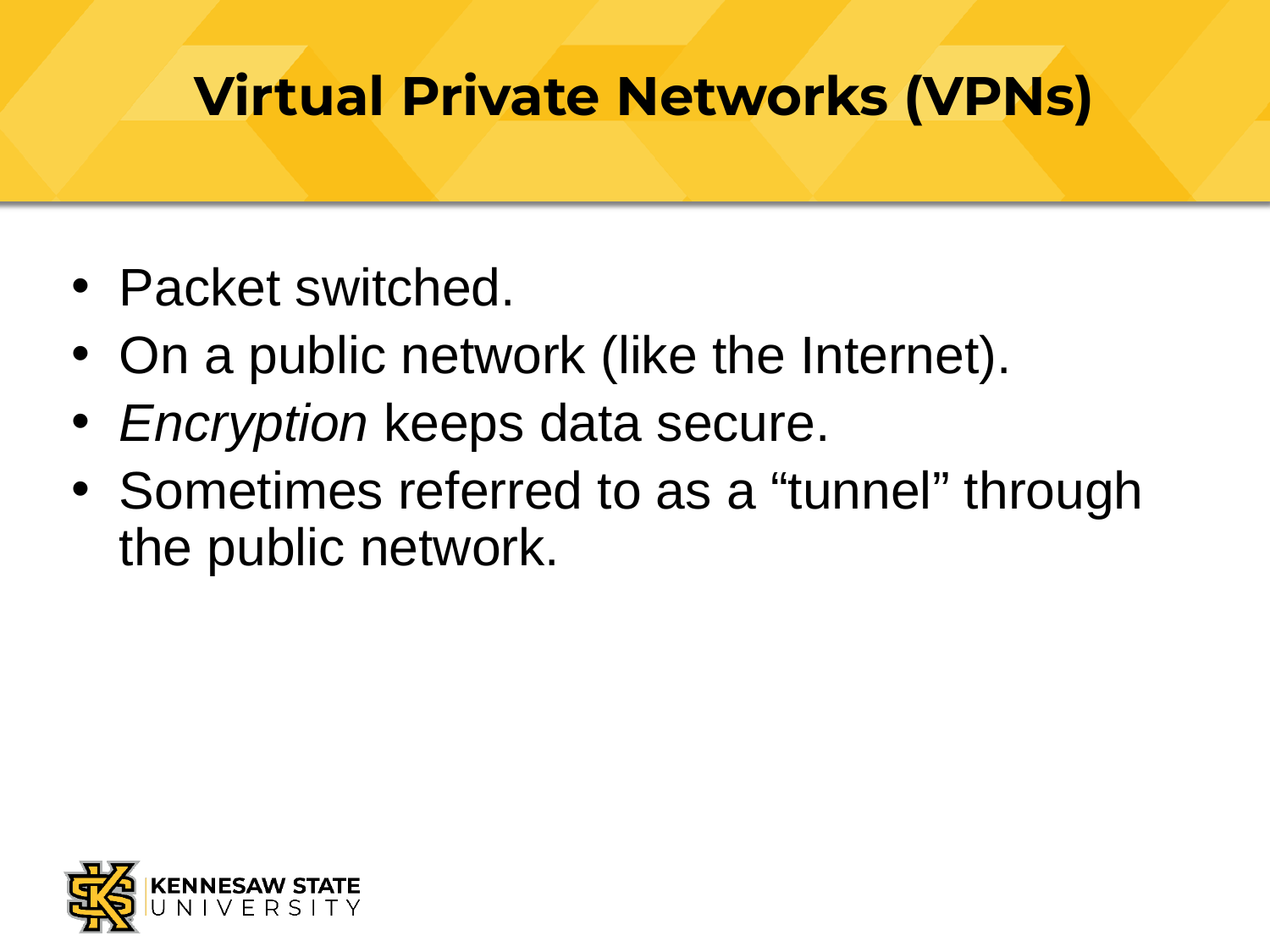

# Virtual Private Networks (VPNs)
Packet switched.
On a public network (like the Internet).
Encryption keeps data secure.
Sometimes referred to as a “tunnel” through the public network.